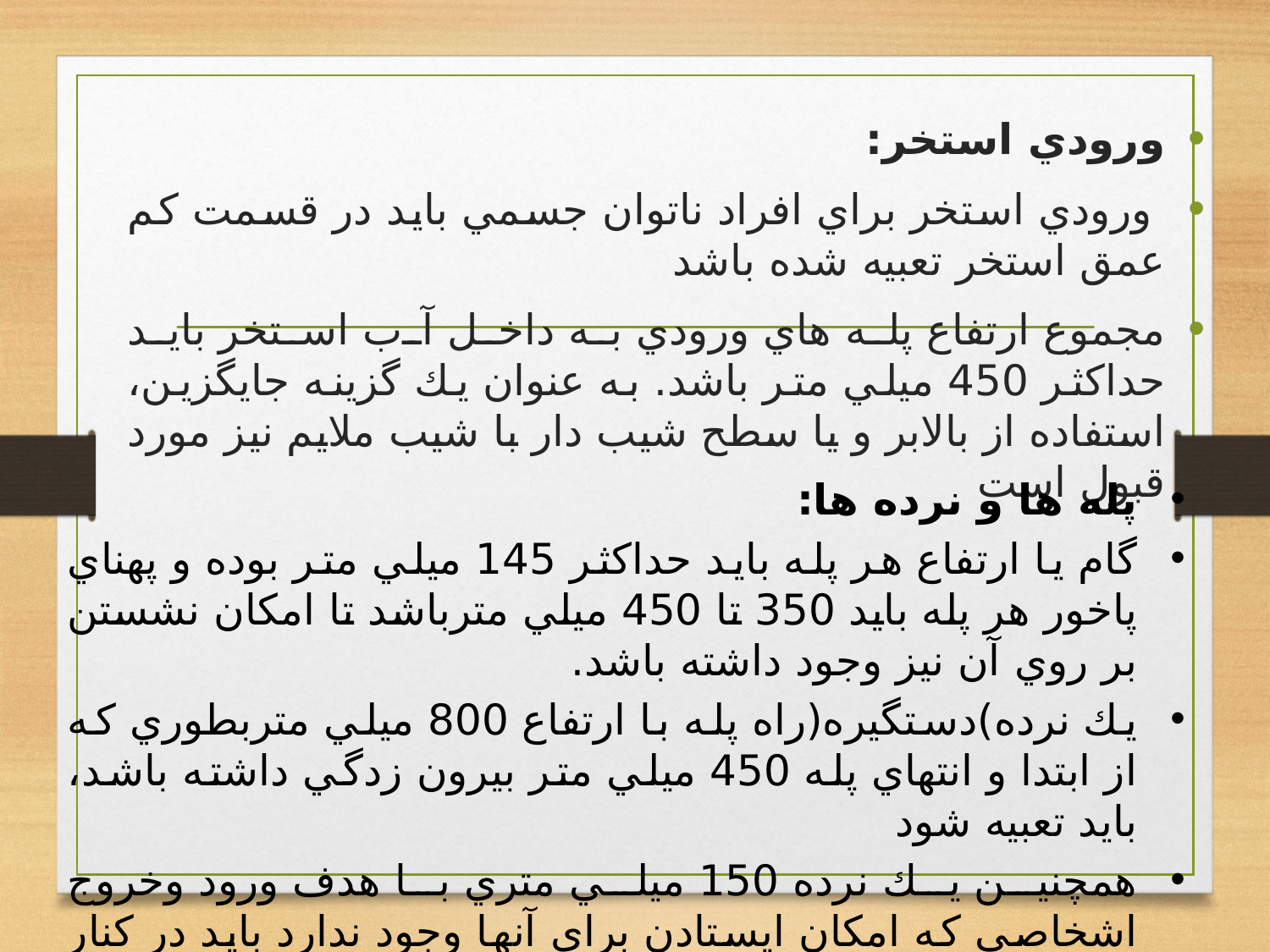

ورودي استخر:
 ورودي استخر براي افراد ناتوان جسمي بايد در قسمت كم عمق استخر تعبيه شده باشد
مجموع ارتفاع پله هاي ورودي به داخل آب استخر بايد حداكثر 450 ميلي متر باشد. به عنوان يك گزينه جايگزين، استفاده از بالابر و يا سطح شيب دار با شيب ملايم نيز مورد قبول است
پله ها و نرده ها:
گام يا ارتفاع هر پله بايد حداكثر 145 ميلي متر بوده و پهناي پاخور هر پله بايد 350 تا 450 ميلي مترباشد تا امكان نشستن بر روي آن نيز وجود داشته باشد.
يك نرده)دستگيره(راه پله با ارتفاع 800 ميلي متربطوري كه از ابتدا و انتهاي پله 450 ميلي متر بيرون زدگي داشته باشد، بايد تعبيه شود
همچنين يك نرده 150 ميلي متري با هدف ورود وخروج اشخاصي كه امكان ايستادن براي آنها وجود ندارد بايد در كنار پله ها وجود داشته باشد